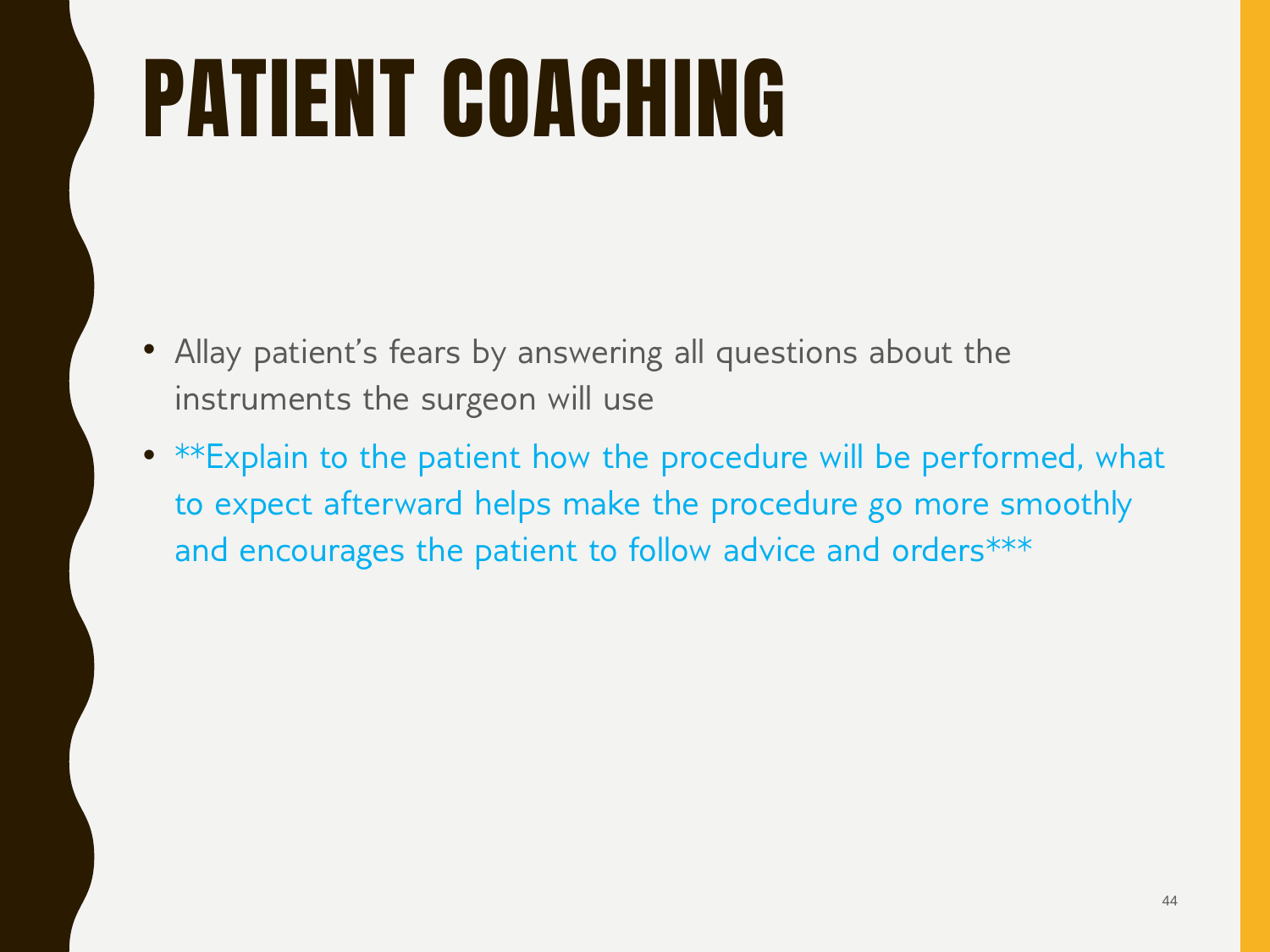

# Patient Coaching
Allay patient’s fears by answering all questions about the instruments the surgeon will use
**Explain to the patient how the procedure will be performed, what to expect afterward helps make the procedure go more smoothly and encourages the patient to follow advice and orders***
 44